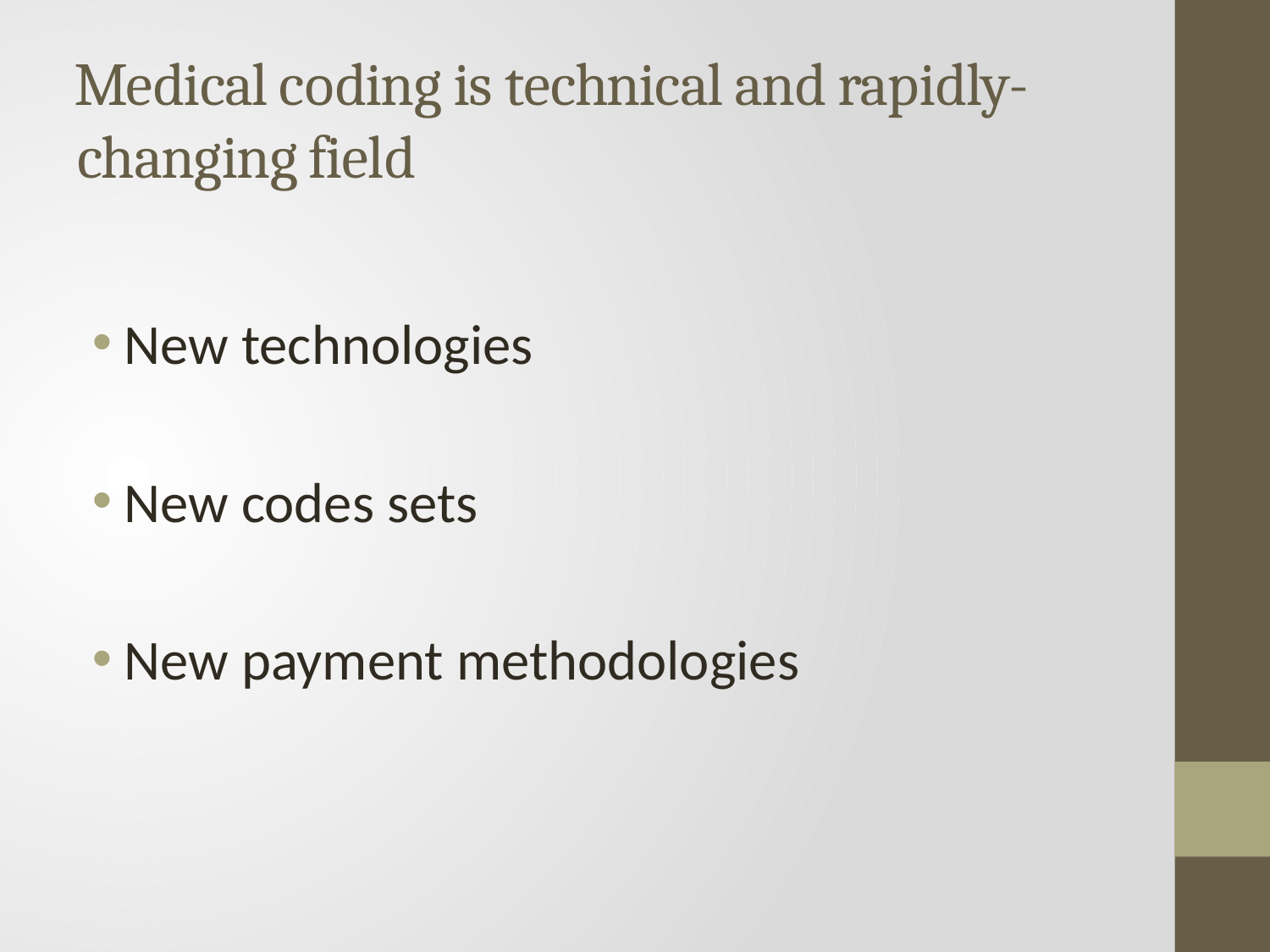

# Medical coding is technical and rapidly-changing field

New technologies

New codes sets

New payment methodologies